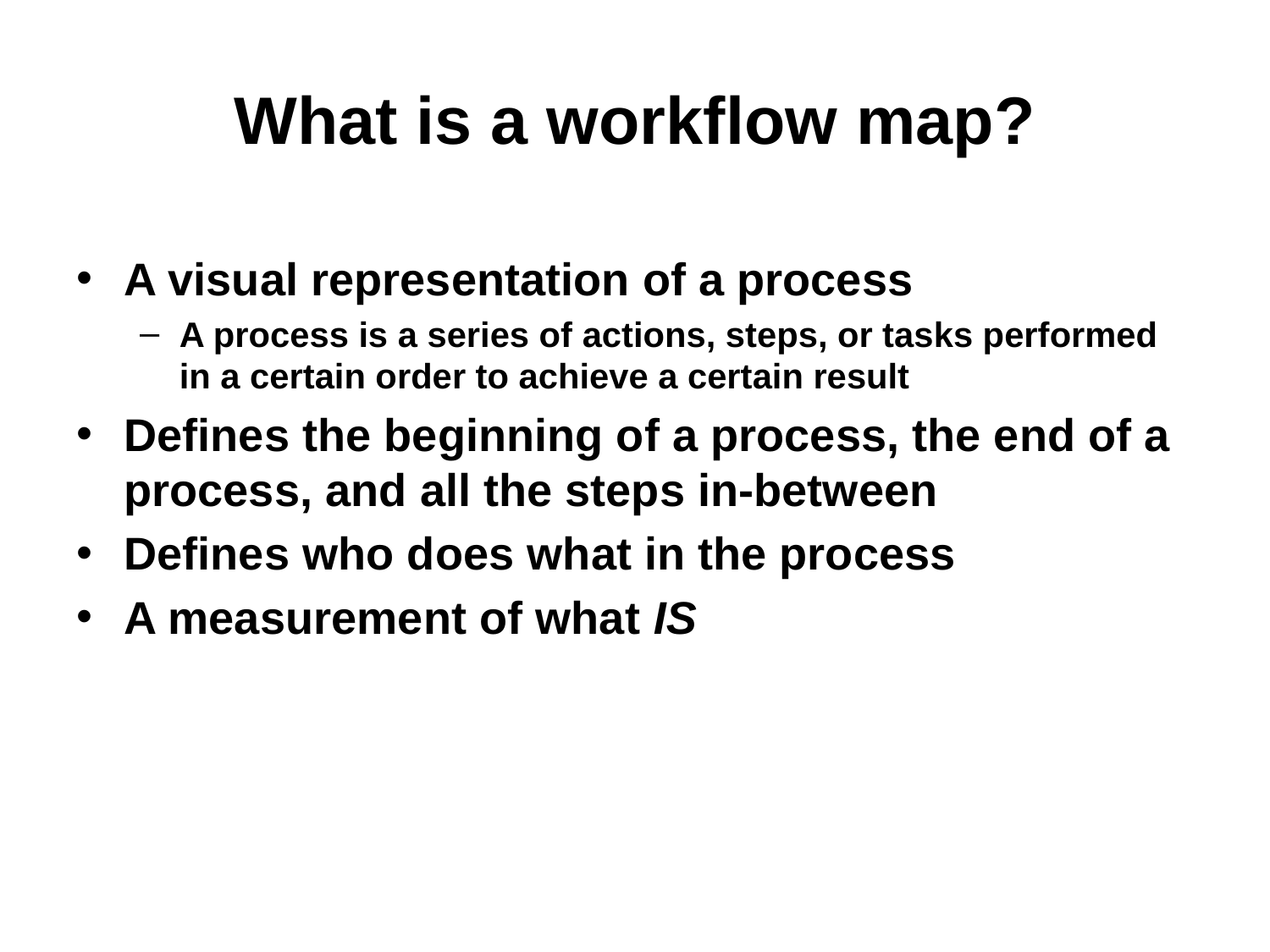

# What is a workflow map?
A visual representation of a process
A process is a series of actions, steps, or tasks performed in a certain order to achieve a certain result
Defines the beginning of a process, the end of a process, and all the steps in-between
Defines who does what in the process
A measurement of what IS